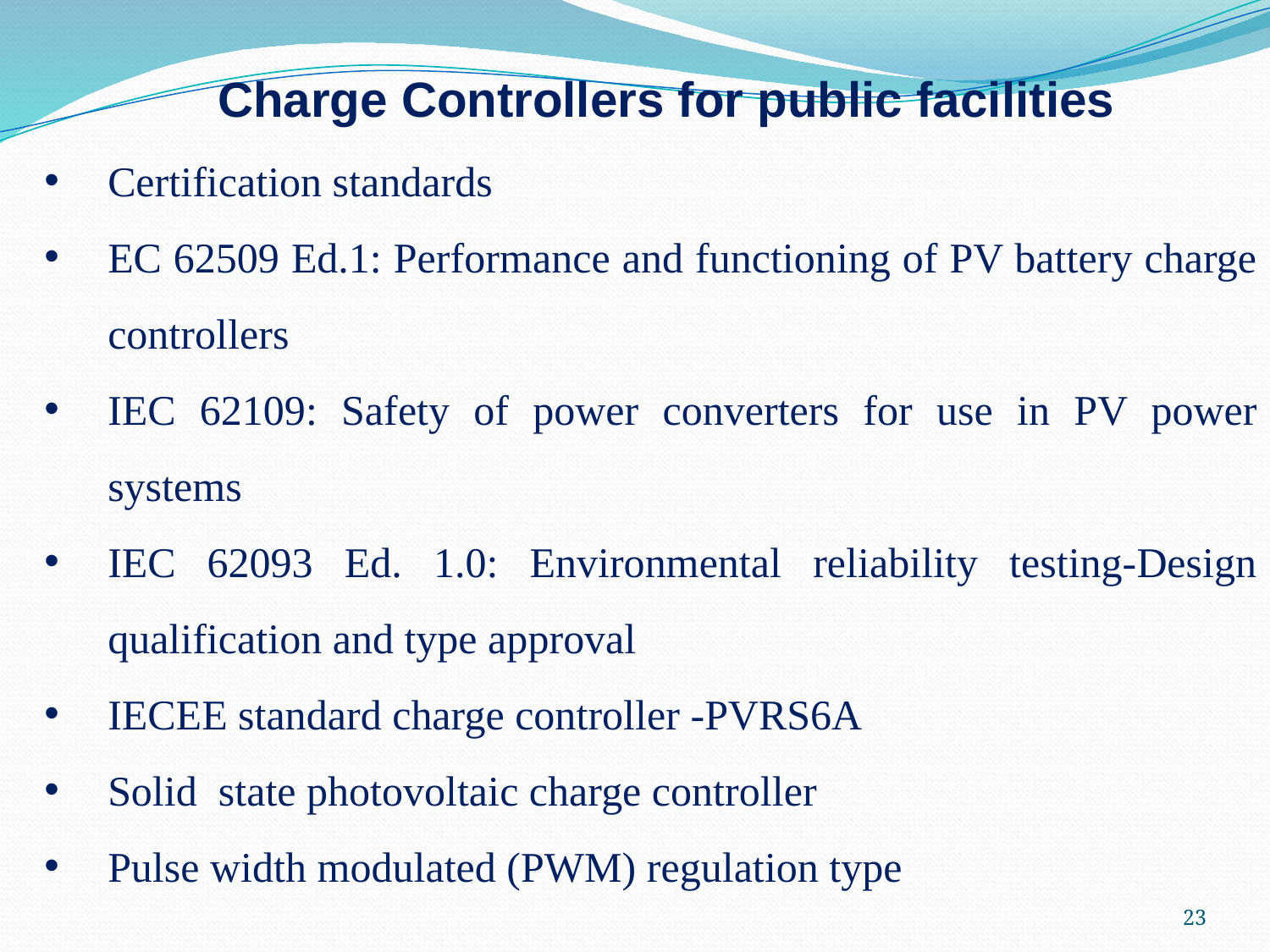

Charge Controllers for public facilities
Certification standards
EC 62509 Ed.1: Performance and functioning of PV battery charge controllers
IEC 62109: Safety of power converters for use in PV power systems
IEC 62093 Ed. 1.0: Environmental reliability testing-Design qualification and type approval
IECEE standard charge controller -PVRS6A
Solid  state photovoltaic charge controller
Pulse width modulated (PWM) regulation type

23